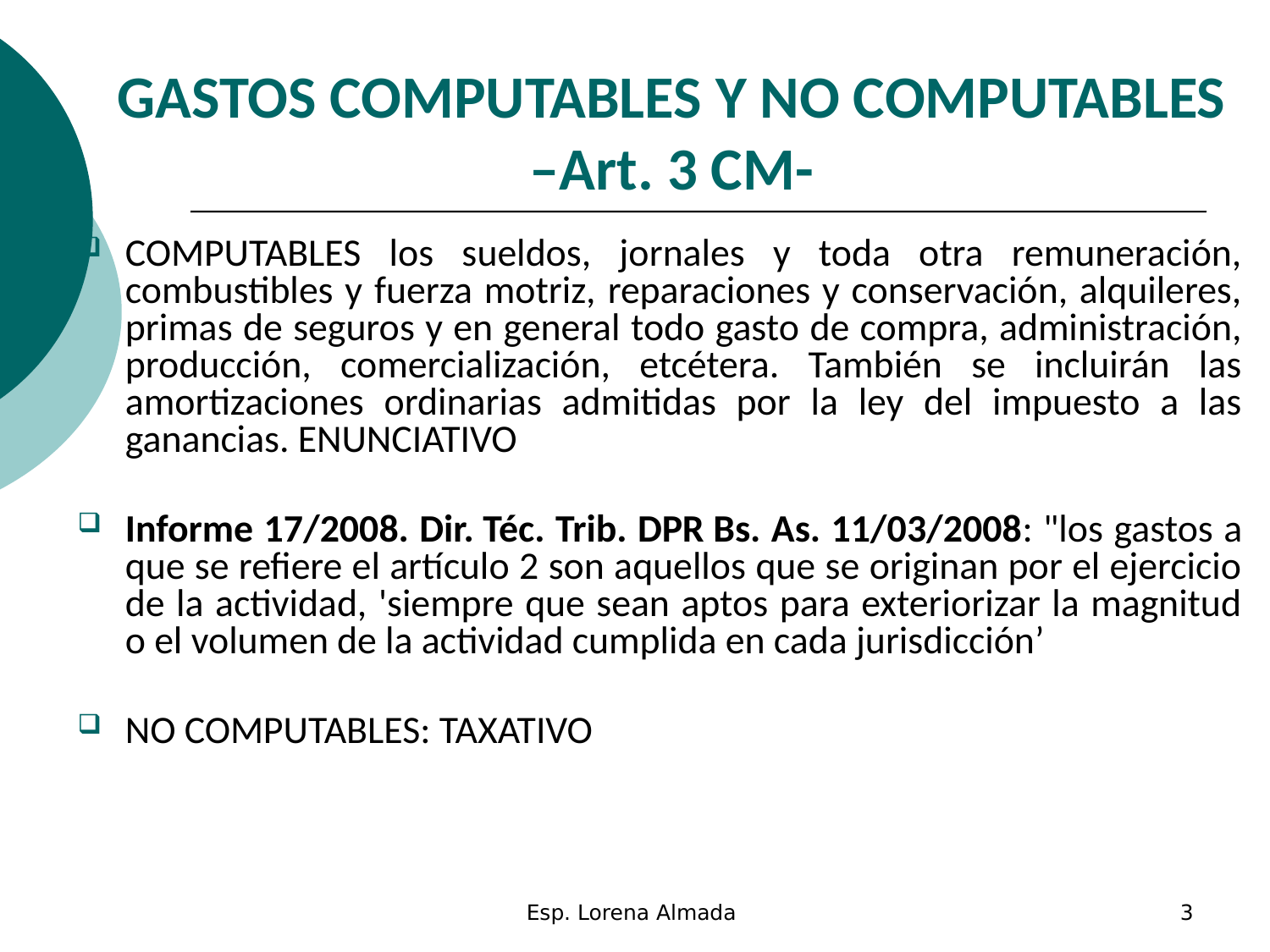

# GASTOS COMPUTABLES Y NO COMPUTABLES –Art. 3 CM-

COMPUTABLES los sueldos, jornales y toda otra remuneración, combustibles y fuerza motriz, reparaciones y conservación, alquileres, primas de seguros y en general todo gasto de compra, administración, producción, comercialización, etcétera. También se incluirán las amortizaciones ordinarias admitidas por la ley del impuesto a las ganancias. ENUNCIATIVO

Informe 17/2008. Dir. Téc. Trib. DPR Bs. As. 11/03/2008: "los gastos a que se refiere el artículo 2 son aquellos que se originan por el ejercicio de la actividad, 'siempre que sean aptos para exteriorizar la magnitud o el volumen de la actividad cumplida en cada jurisdicción’

NO COMPUTABLES: TAXATIVO
Esp. Lorena Almada
3